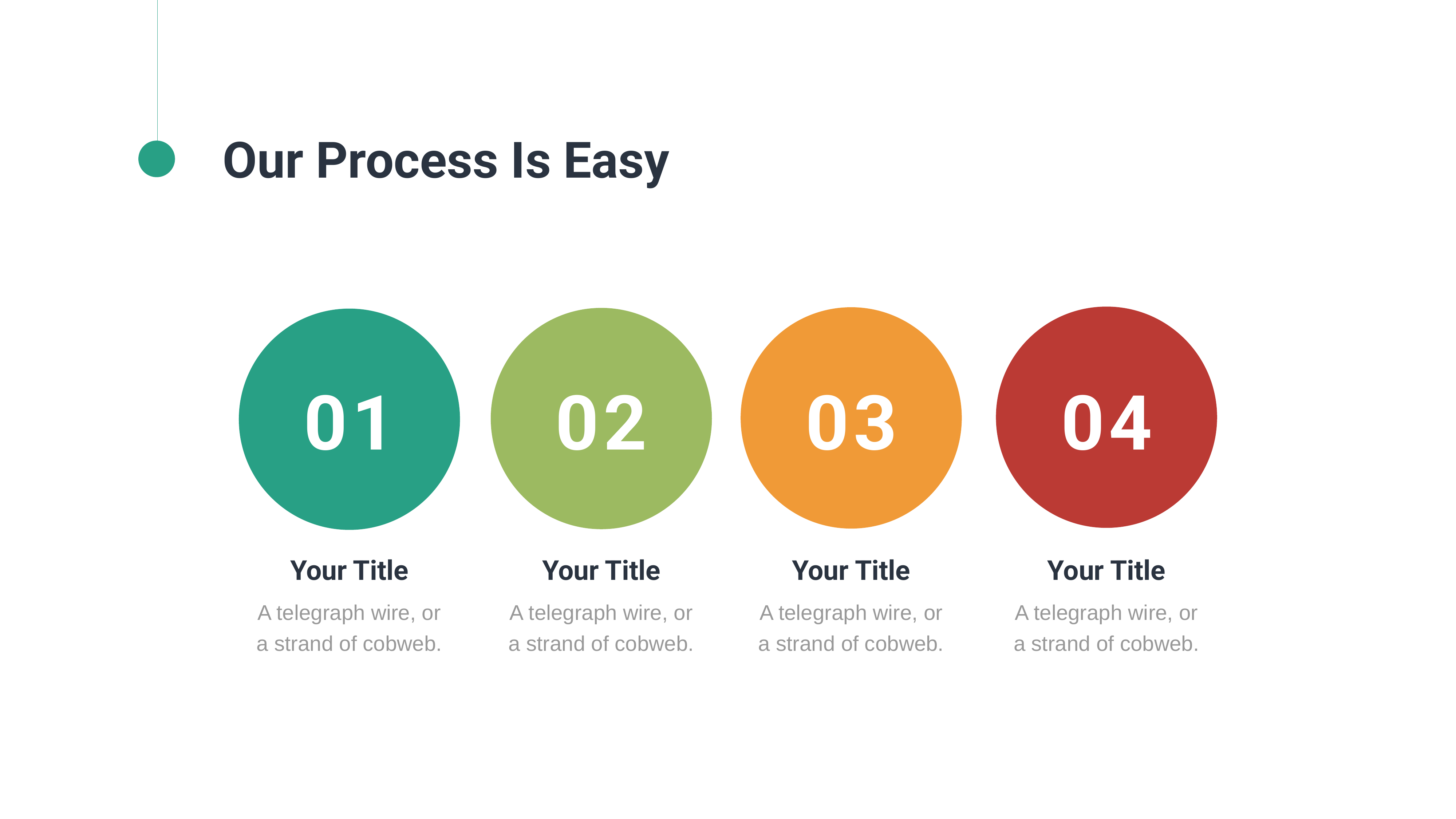

Our Process Is Easy

01
02
03
04
Your Title
A telegraph wire, or a strand of cobweb.
Your Title
A telegraph wire, or a strand of cobweb.
Your Title
A telegraph wire, or a strand of cobweb.
Your Title
A telegraph wire, or a strand of cobweb.